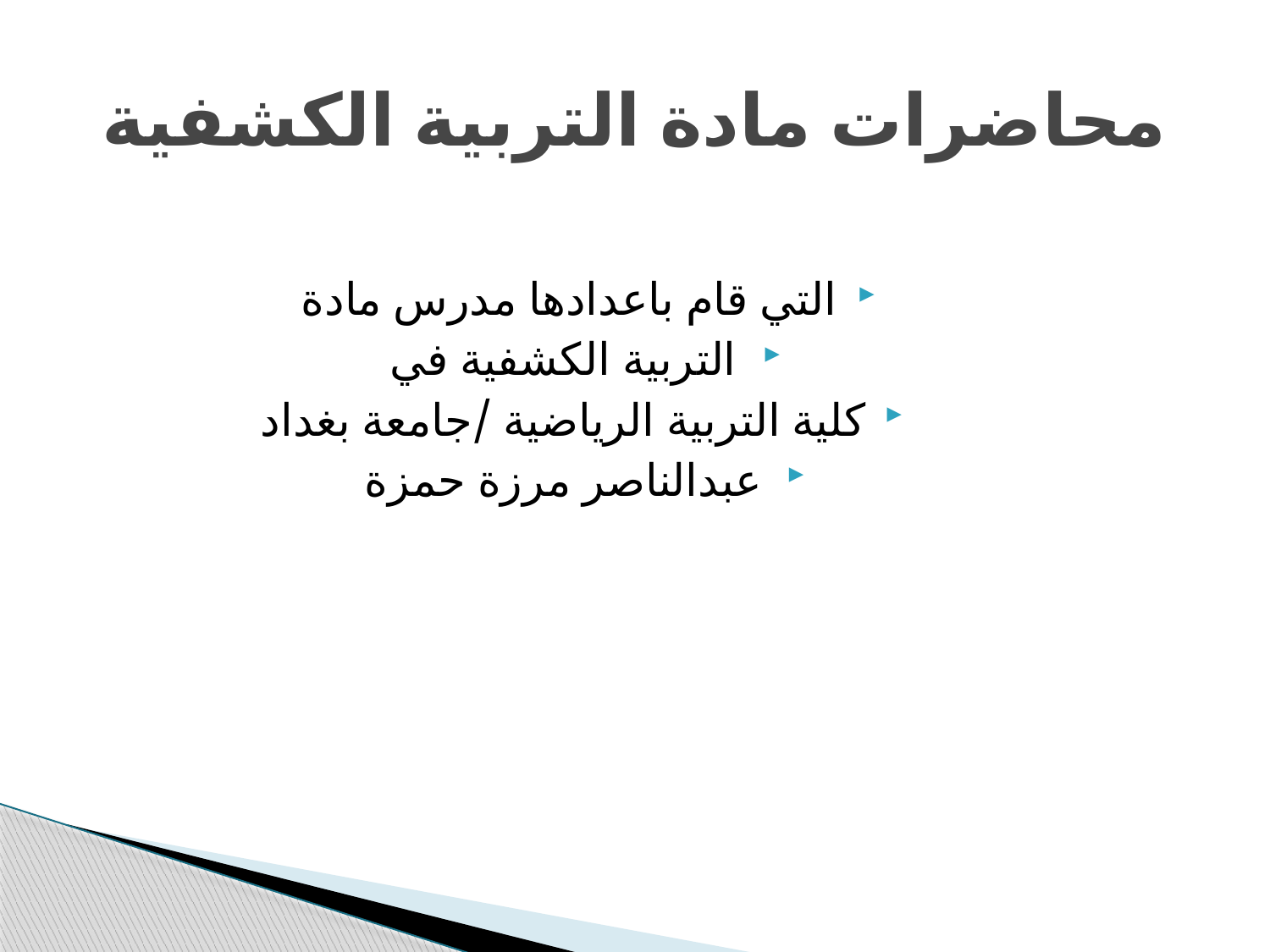

# محاضرات مادة التربية الكشفية
التي قام باعدادها مدرس مادة
التربية الكشفية في
كلية التربية الرياضية /جامعة بغداد
عبدالناصر مرزة حمزة